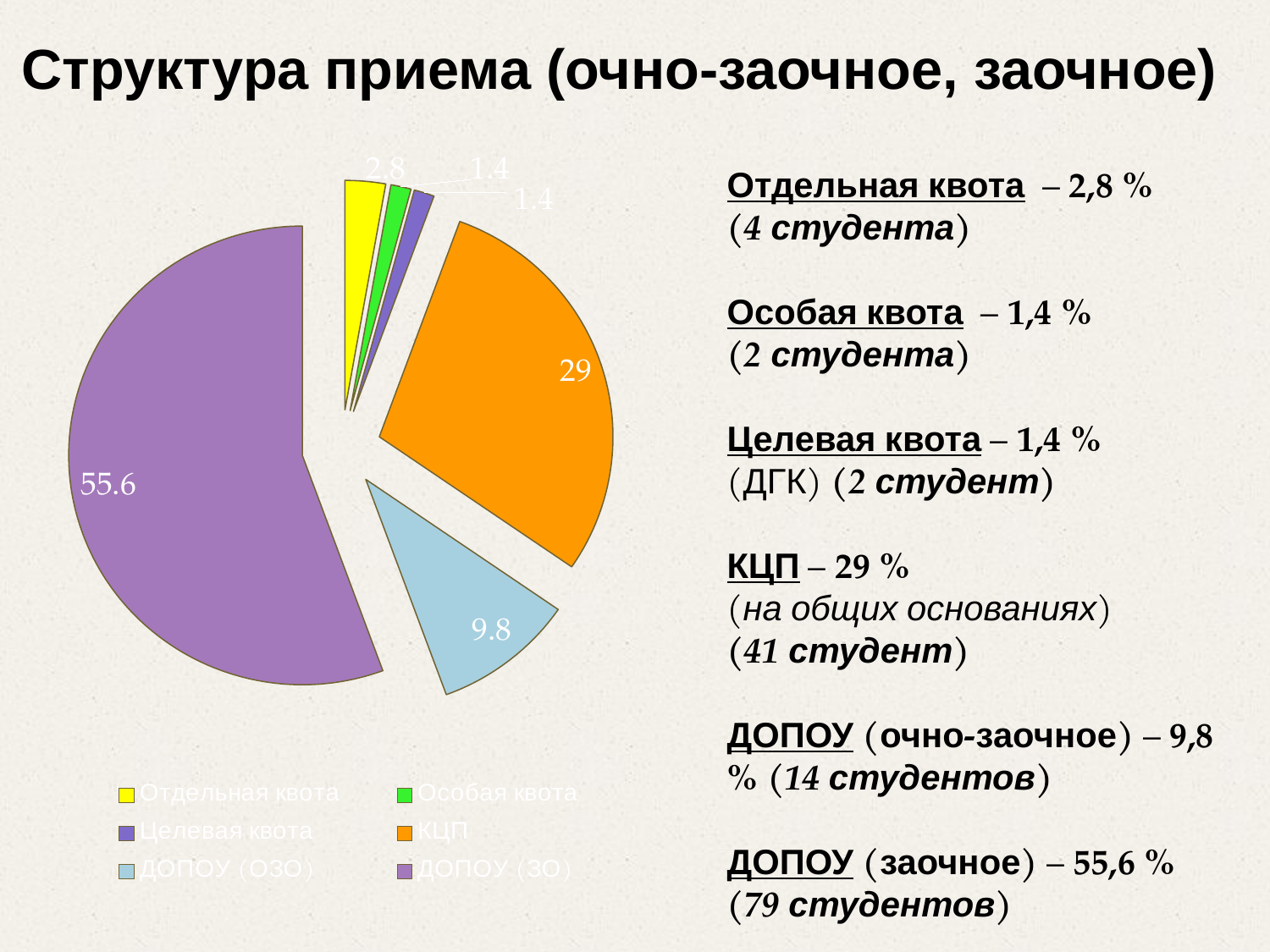

# Структура приема (очно-заочное, заочное)

### Chart

| Category | структура  |
|---|---|
| Отдельная квота  | 2.8 |
| Особая квота  | 1.4 |
| Целевая квота  | 1.4 |
| КЦП  | 29.0 |
| ДОПОУ (ОЗО) | 9.8 |
| ДОПОУ (ЗО) | 55.6 |
Отдельная квота  – 2,8 %
(4 студента)

Особая квота  – 1,4 %
(2 студента)

Целевая квота – 1,4 %
(ДГК) (2 студент)

КЦП – 29 %
(на общих основаниях)
(41 студент)

ДОПОУ (очно-заочное) – 9,8 % (14 студентов)

ДОПОУ (заочное) – 55,6 %
(79 студентов)